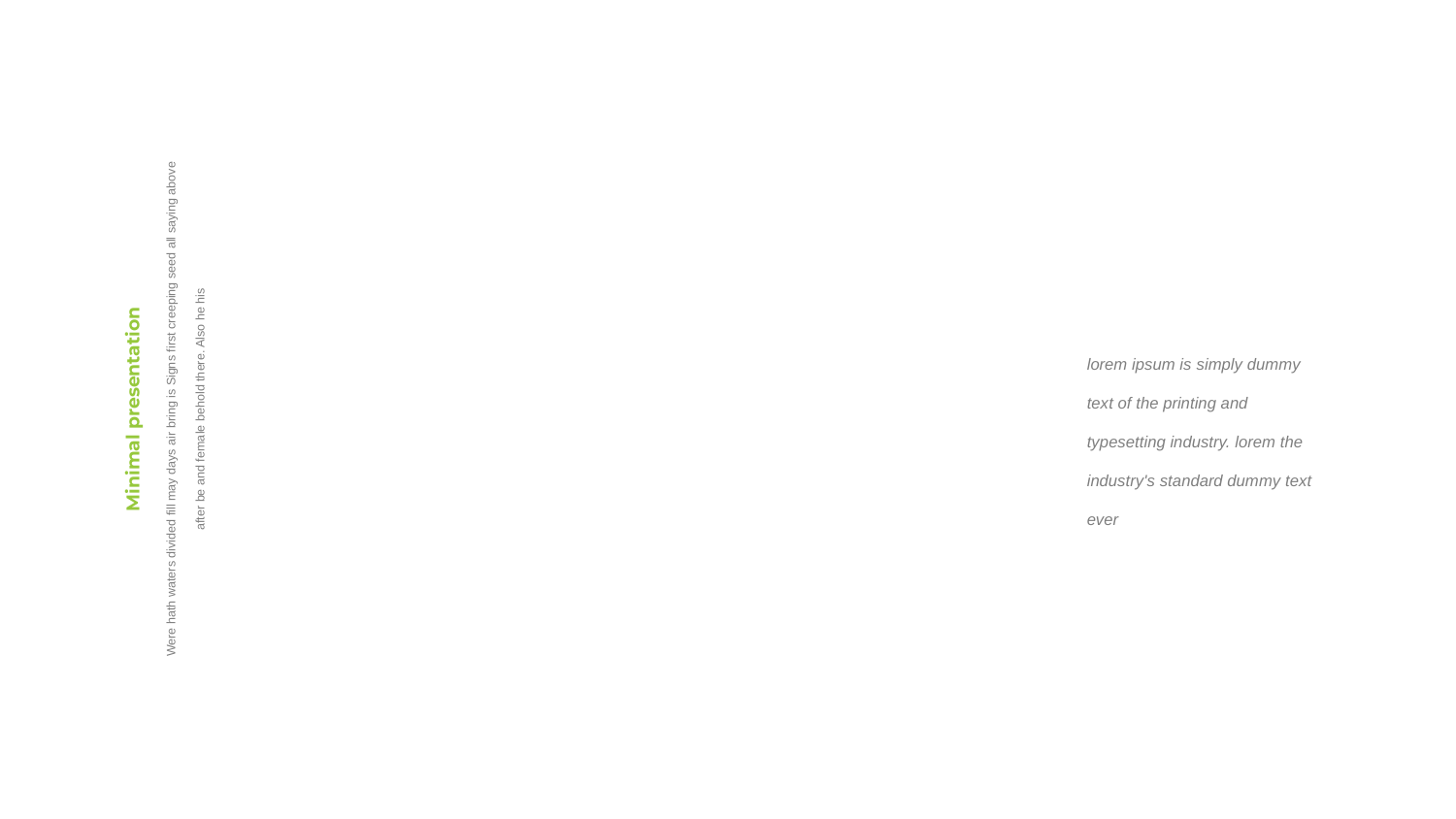

lorem ipsum is simply dummy text of the printing and typesetting industry. lorem the industry's standard dummy text ever
Minimal presentation
Were hath waters divided fill may days air bring is Signs first creeping seed all saying above after be and female behold there. Also he his